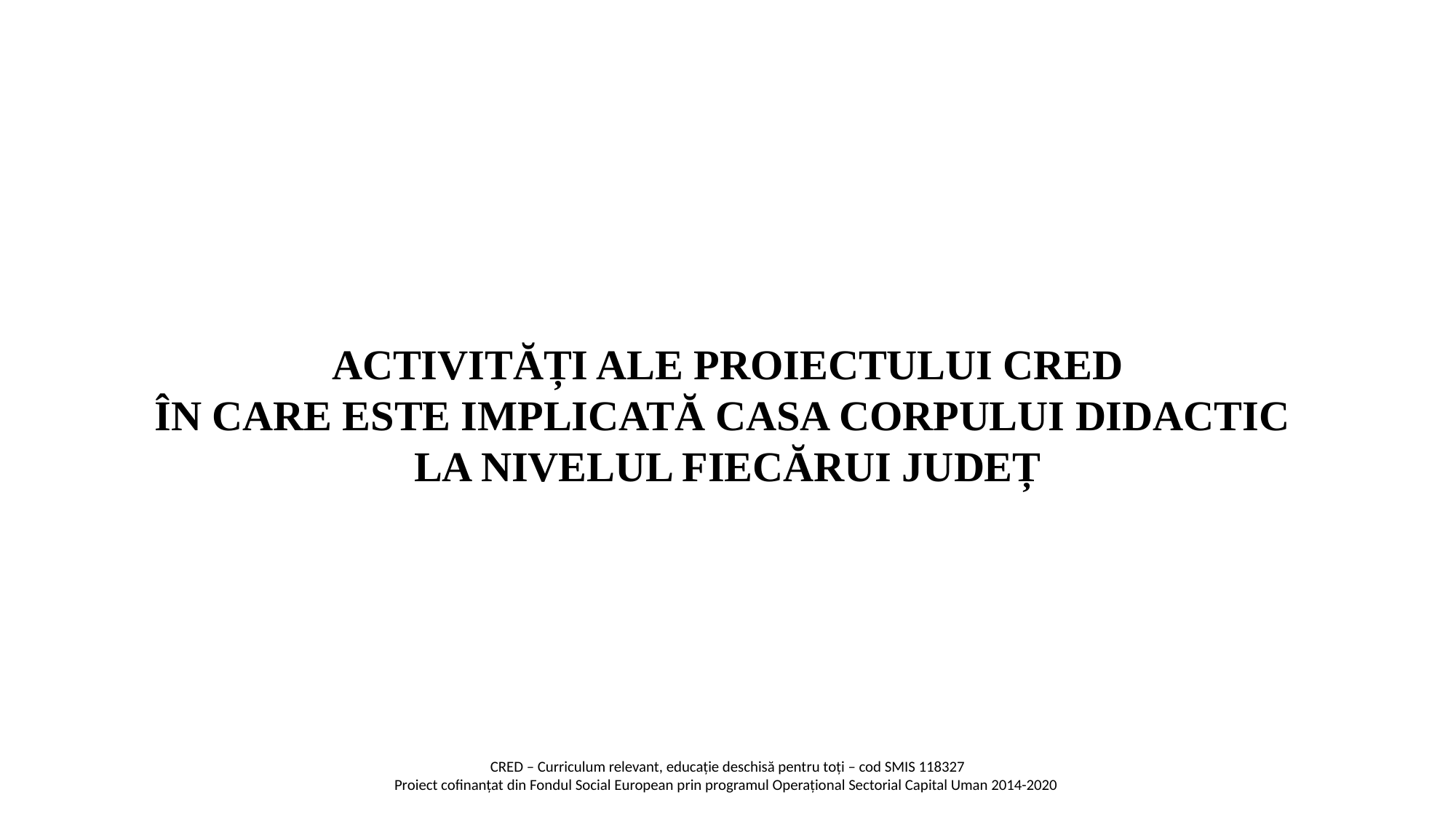

ACTIVITĂȚI ALE PROIECTULUI CRED
ÎN CARE ESTE IMPLICATĂ CASA CORPULUI DIDACTIC
LA NIVELUL FIECĂRUI JUDEȚ
CRED – Curriculum relevant, educație deschisă pentru toți – cod SMIS 118327
Proiect cofinanțat din Fondul Social European prin programul Operațional Sectorial Capital Uman 2014-2020